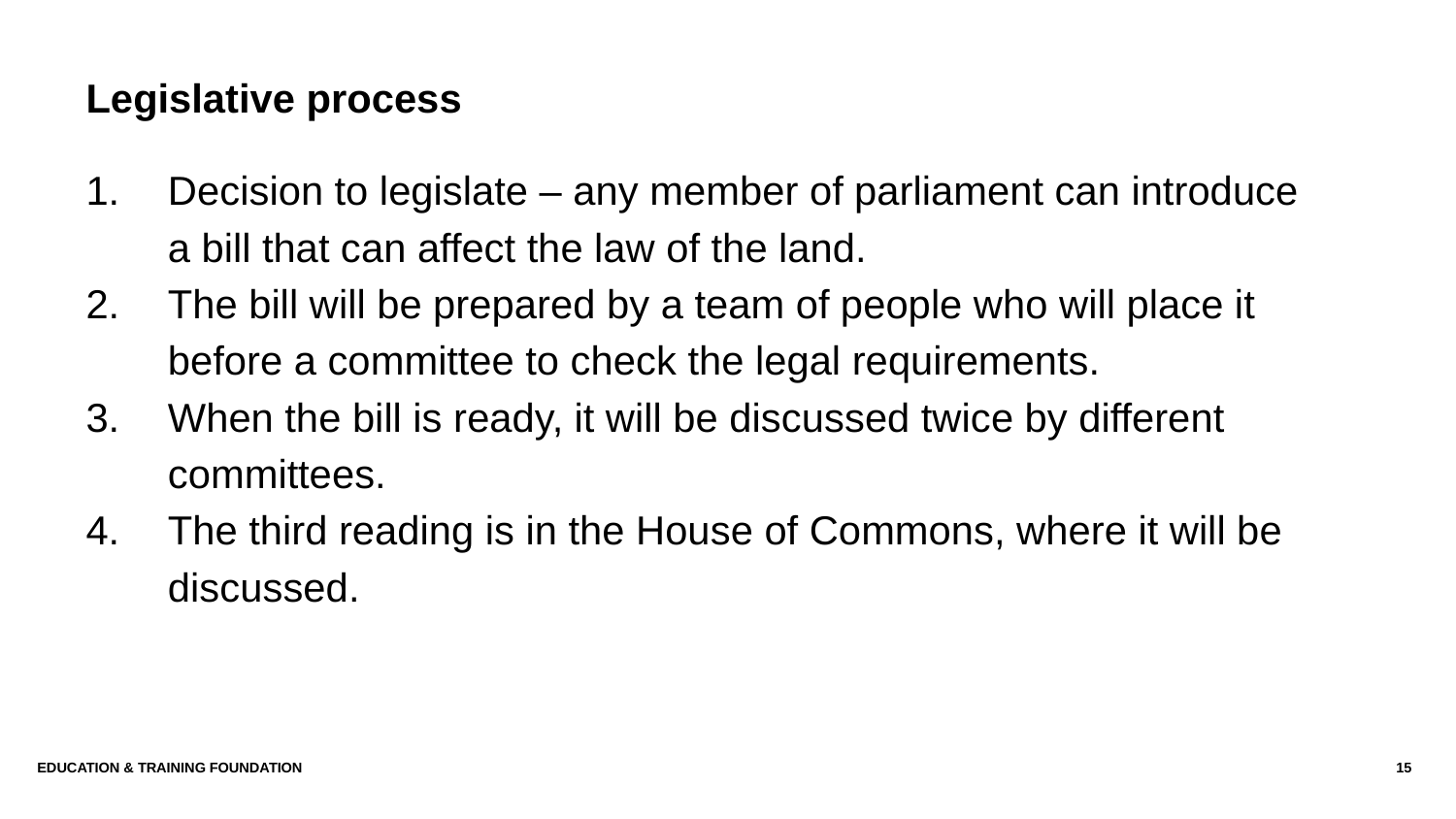

# Legislative process
Decision to legislate – any member of parliament can introduce a bill that can affect the law of the land.
The bill will be prepared by a team of people who will place it before a committee to check the legal requirements.
When the bill is ready, it will be discussed twice by different committees.
The third reading is in the House of Commons, where it will be discussed.
Education & Training Foundation
15